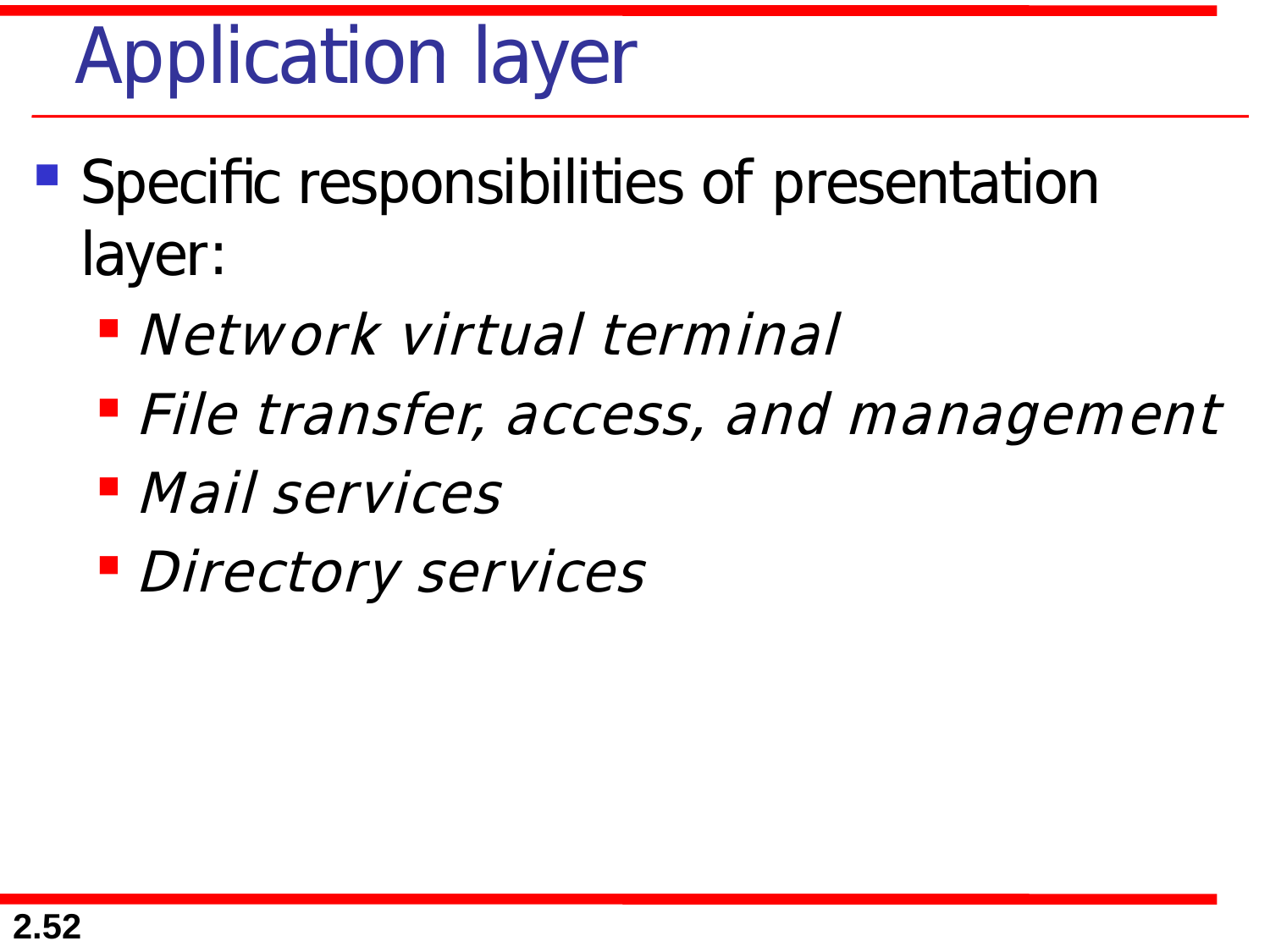

# Application layer

Specific responsibilities of presentation layer:
Network virtual terminal
File transfer, access, and management
Mail services
Directory services

2.52